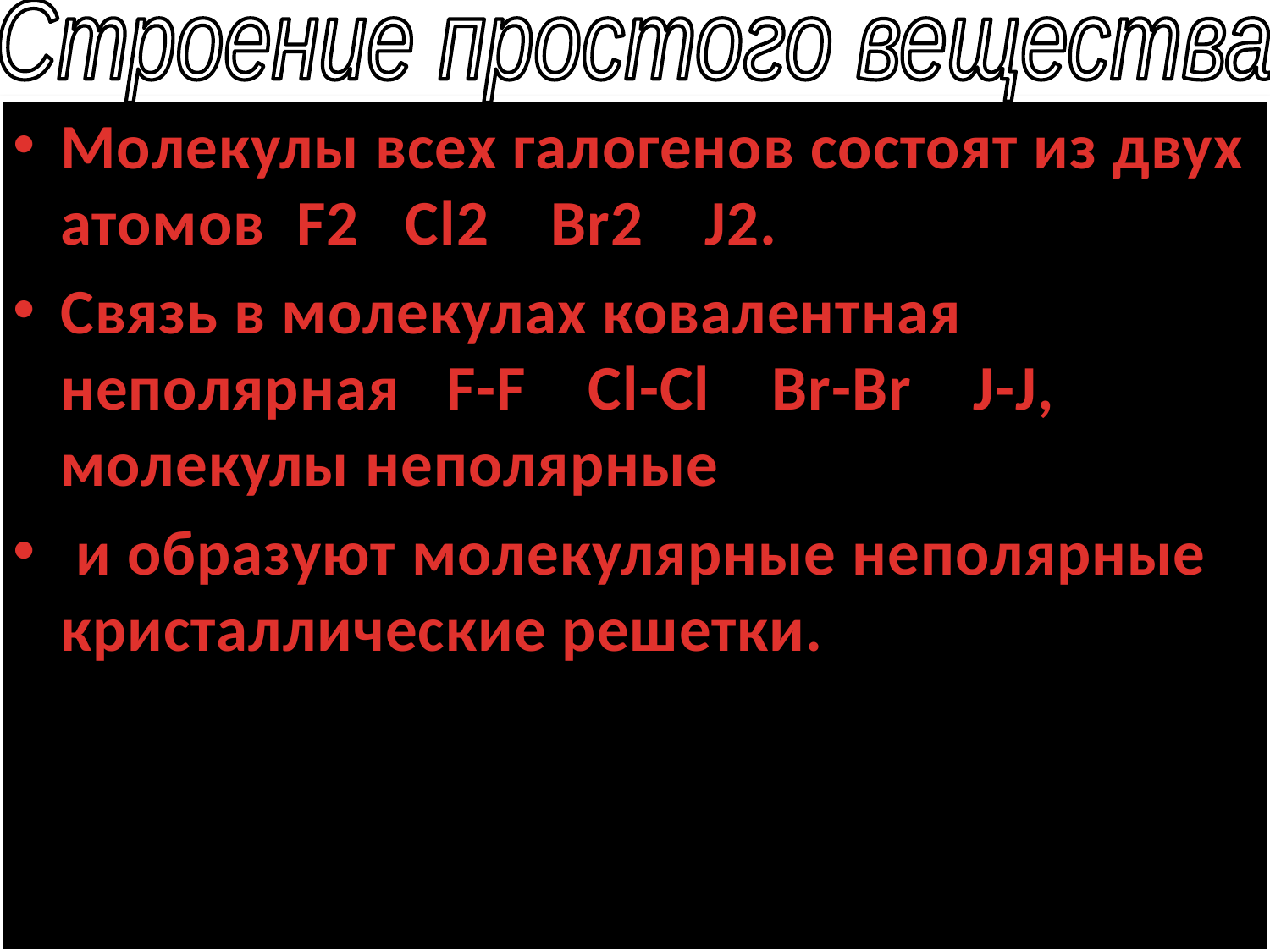

Строение простого вещества
Молекулы всех галогенов состоят из двух атомов  F2   Cl2    Br2    J2.
Связь в молекулах ковалентная неполярная   F-F    Cl-Cl    Br-Br    J-J, молекулы неполярные
 и образуют молекулярные неполярные кристаллические решетки.